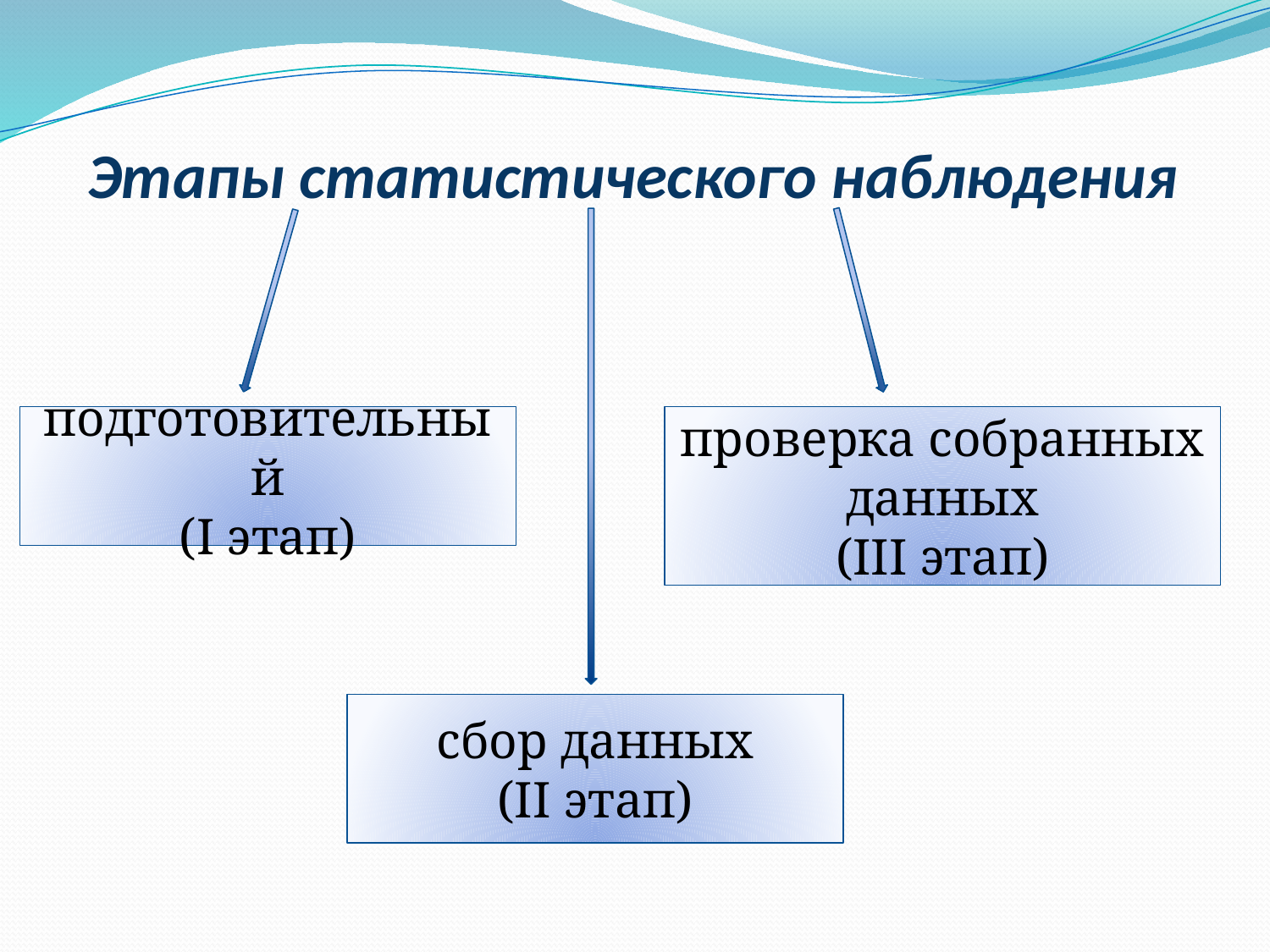

Этапы статистического наблюдения

подготовительный
(I этап)
проверка собранных данных
(III этап)
сбор данных
(II этап)